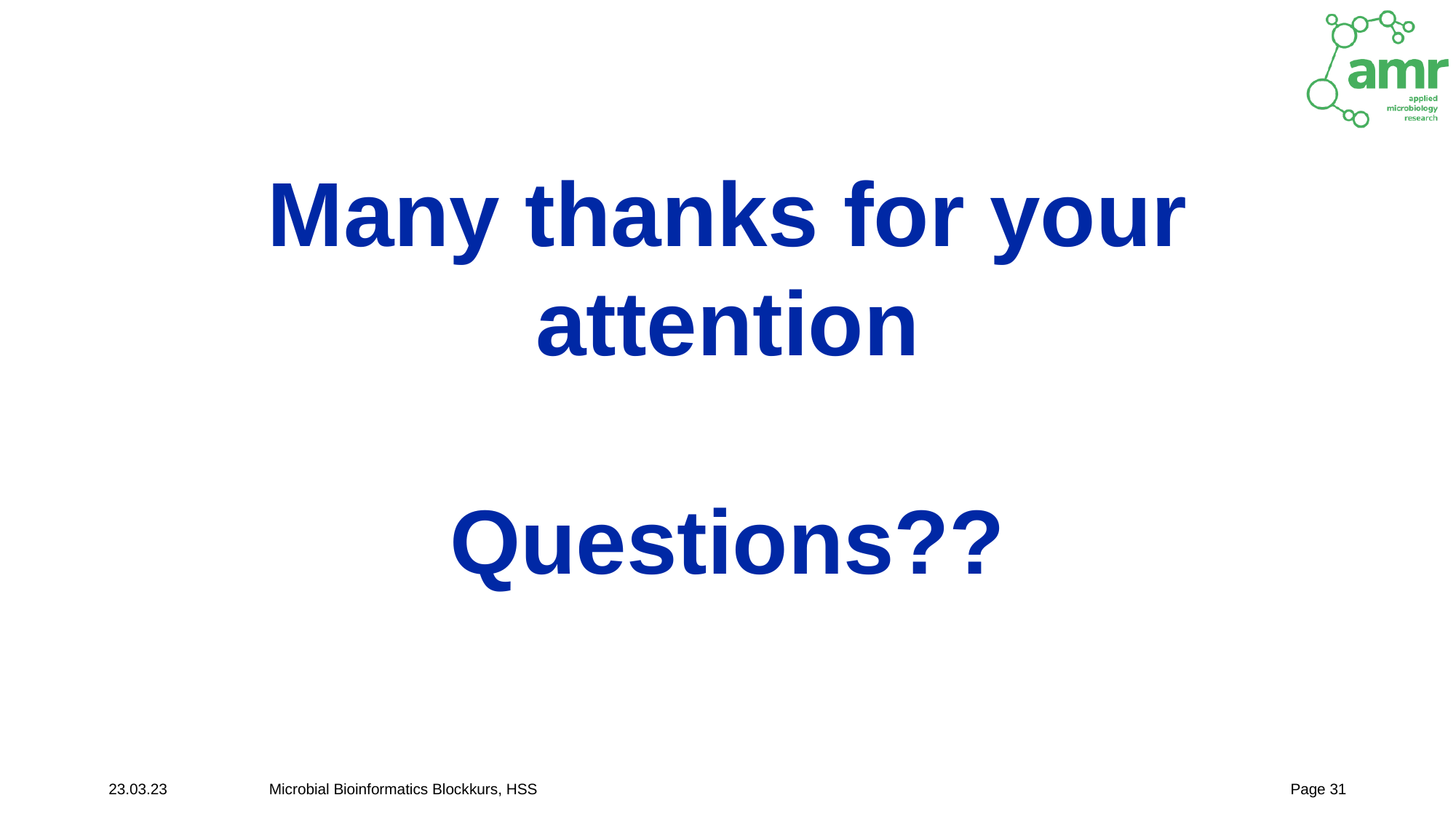

#

Many thanks for your attention

Questions??
23.03.23
Microbial Bioinformatics Blockkurs, HSS

Page 31